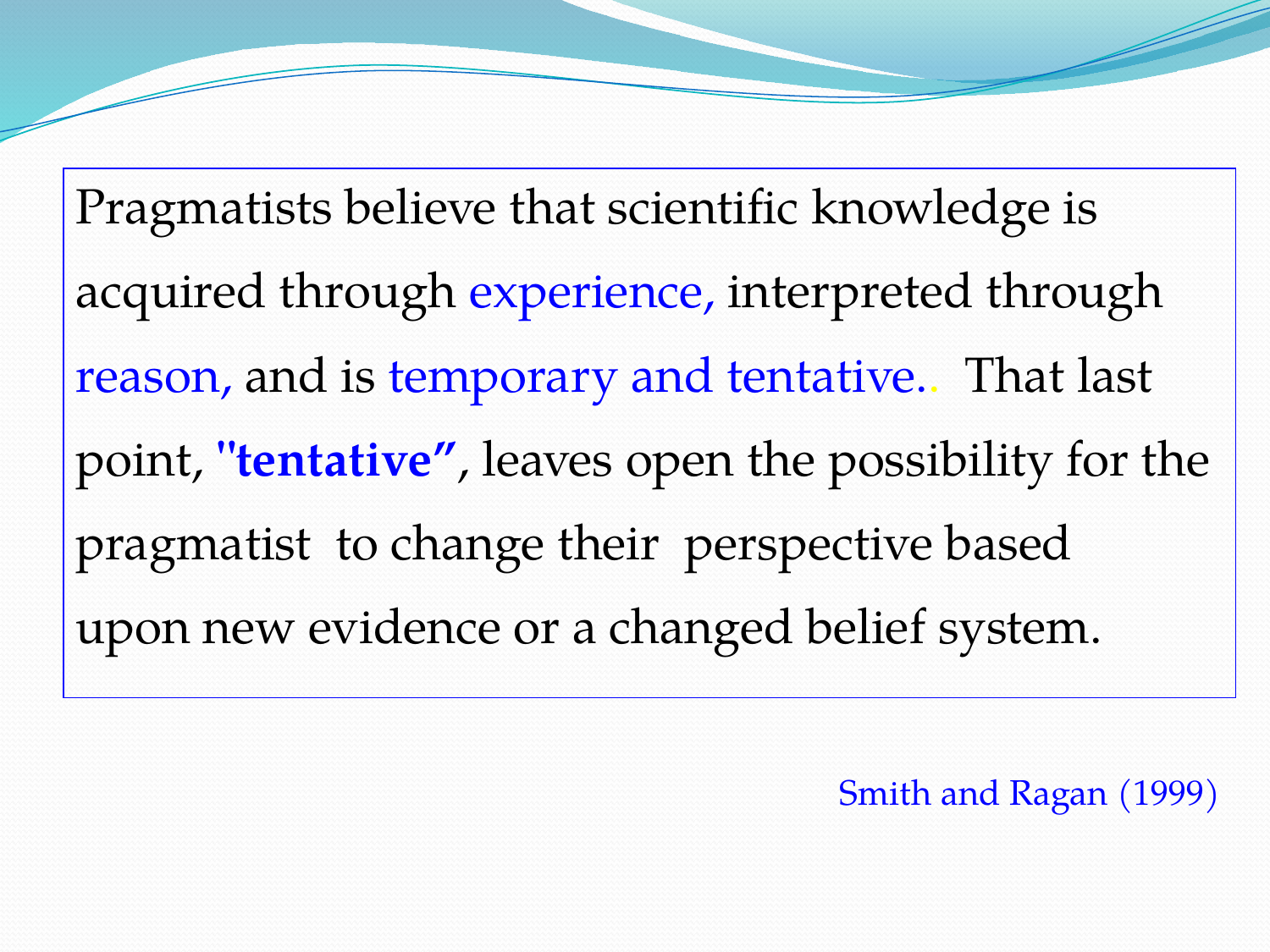

Pragmatists believe that scientific knowledge is
acquired through experience, interpreted through
reason, and is temporary and tentative..  That last
point, "tentative”, leaves open the possibility for the
pragmatist  to change their  perspective based
upon new evidence or a changed belief system.

Smith and Ragan (1999)